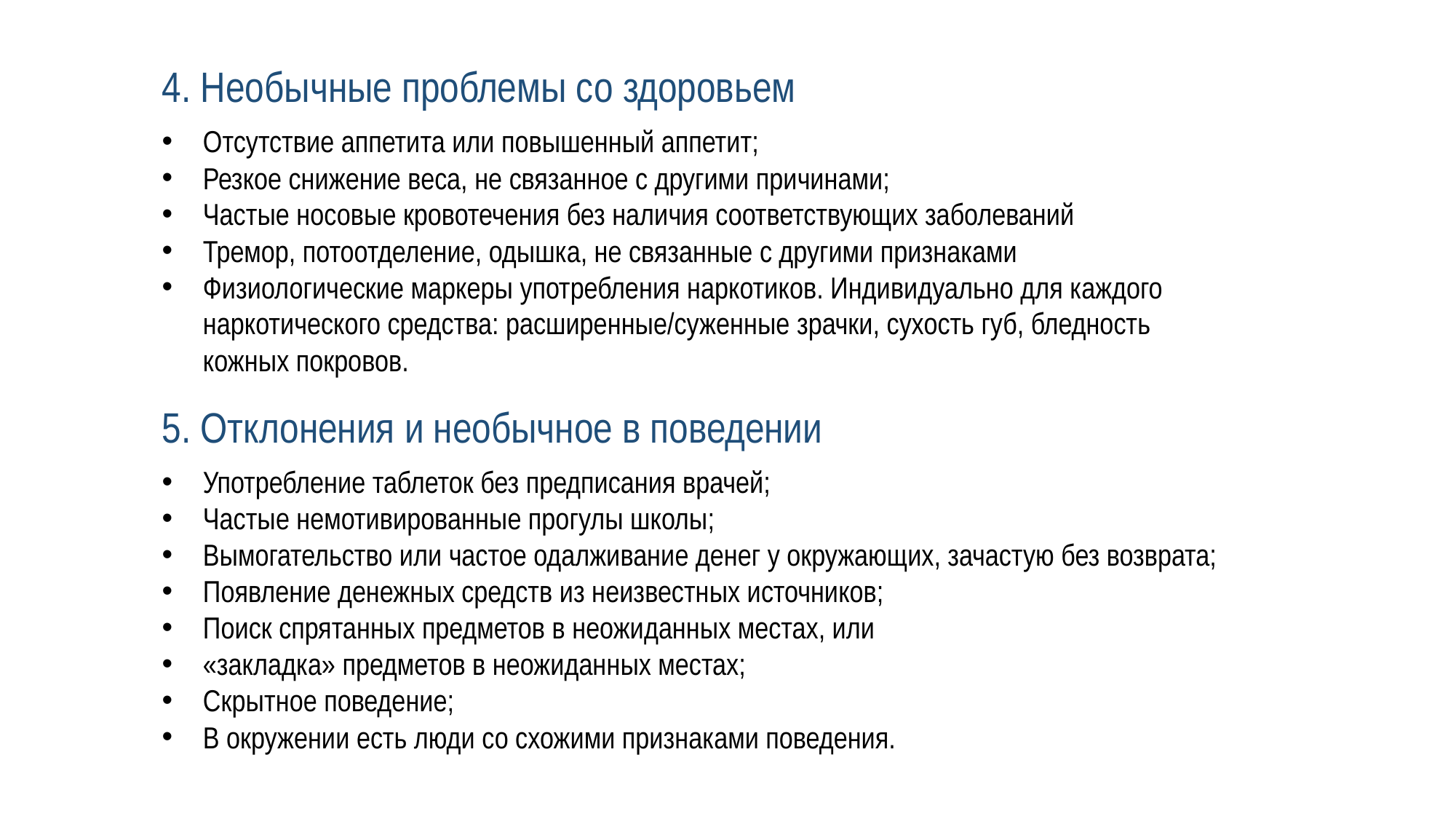

4. Необычные проблемы со здоровьем
Отсутствие аппетита или повышенный аппетит;
Резкое снижение веса, не связанное с другими причинами;
Частые носовые кровотечения без наличия соответствующих заболеваний
Тремор, потоотделение, одышка, не связанные с другими признаками
Физиологические маркеры употребления наркотиков. Индивидуально для каждого наркотического средства: расширенные/суженные зрачки, сухость губ, бледность кожных покровов.

5. Отклонения и необычное в поведении
Употребление таблеток без предписания врачей;
Частые немотивированные прогулы школы;
Вымогательство или частое одалживание денег у окружающих, зачастую без возврата;
Появление денежных средств из неизвестных источников;
Поиск спрятанных предметов в неожиданных местах, или
«закладка» предметов в неожиданных местах;
Скрытное поведение;
В окружении есть люди со схожими признаками поведения.